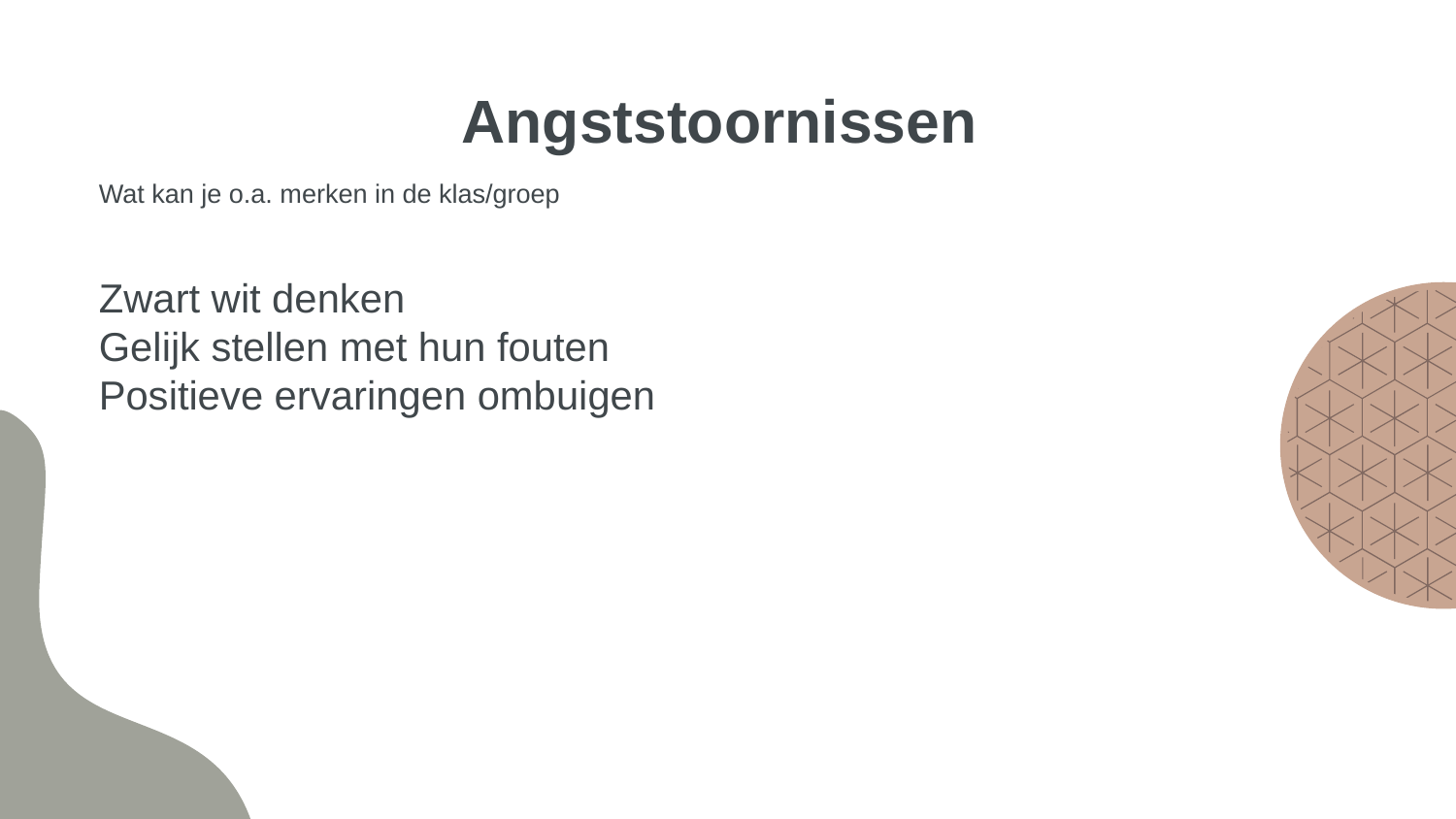

# Angststoornissen
Wat kan je o.a. merken in de klas/groep
Zwart wit denken
Gelijk stellen met hun fouten
Positieve ervaringen ombuigen